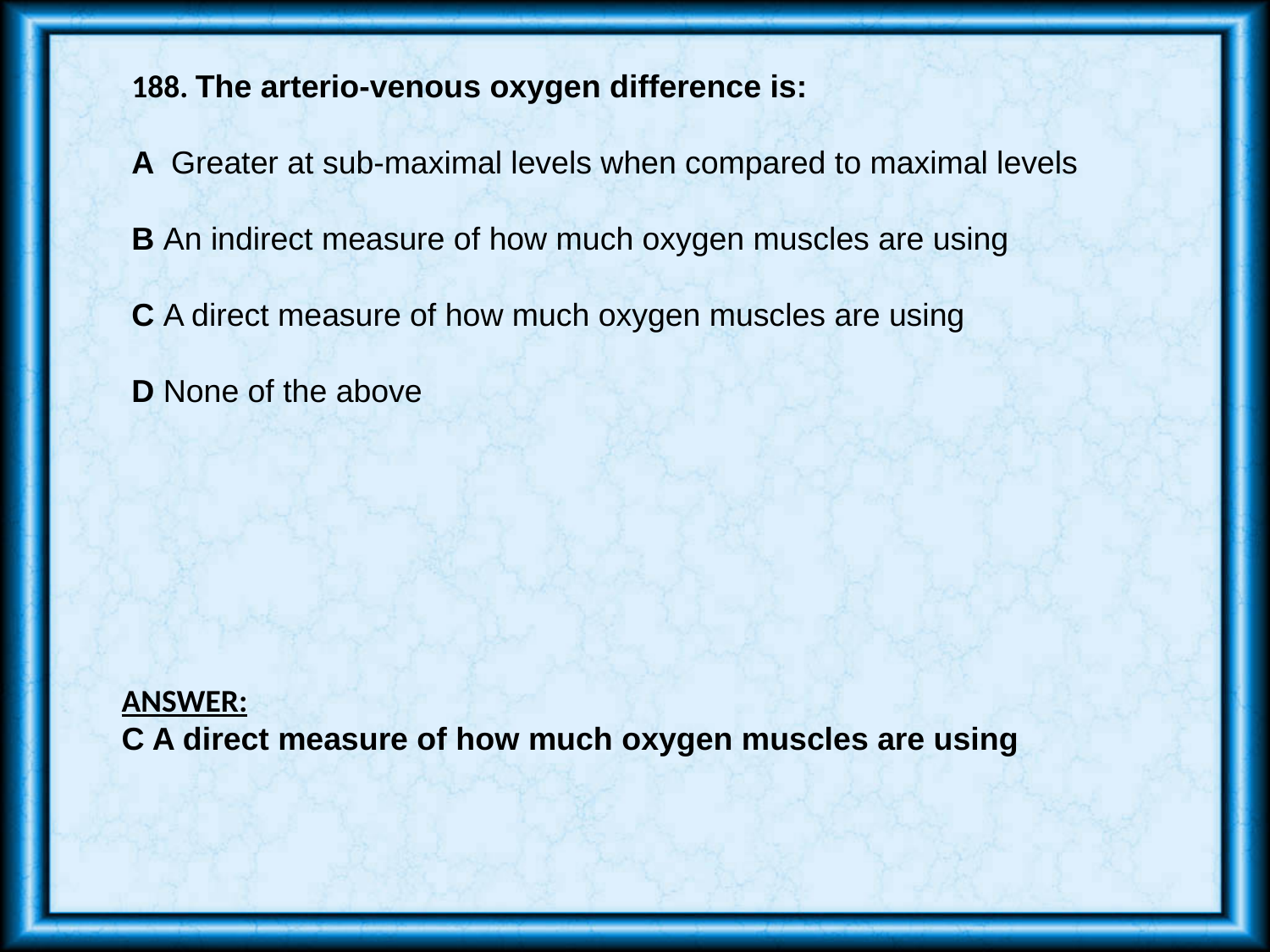

188. The arterio-venous oxygen difference is:

A  Greater at sub-maximal levels when compared to maximal levels

B An indirect measure of how much oxygen muscles are using

C A direct measure of how much oxygen muscles are using

D None of the above

ANSWER:
C A direct measure of how much oxygen muscles are using